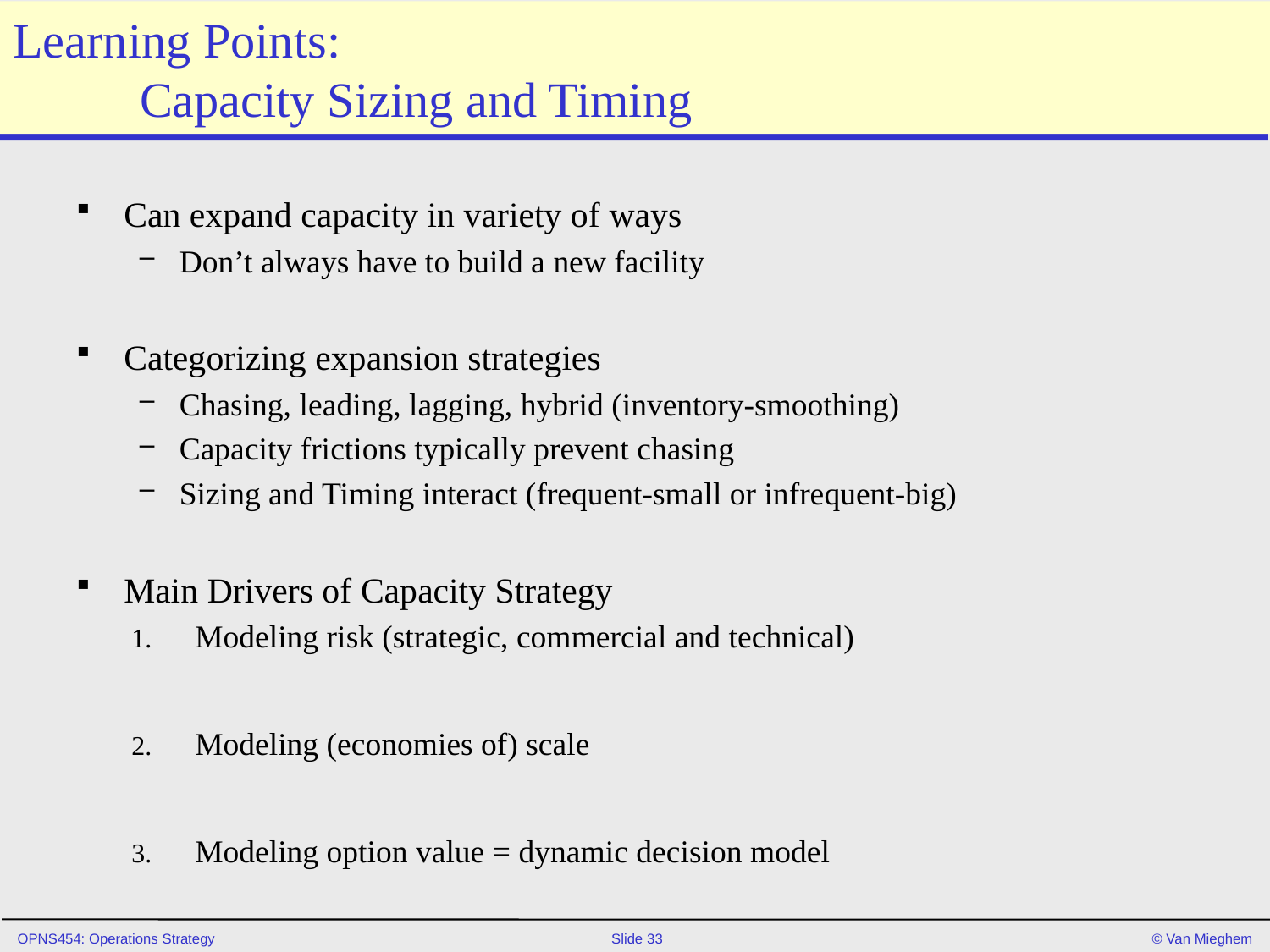

# Learning Points: Capacity Sizing and Timing
Can expand capacity in variety of ways
Don’t always have to build a new facility

Categorizing expansion strategies
Chasing, leading, lagging, hybrid (inventory-smoothing)
Capacity frictions typically prevent chasing
Sizing and Timing interact (frequent-small or infrequent-big)

Main Drivers of Capacity Strategy
Modeling risk (strategic, commercial and technical)

Modeling (economies of) scale

Modeling option value = dynamic decision model